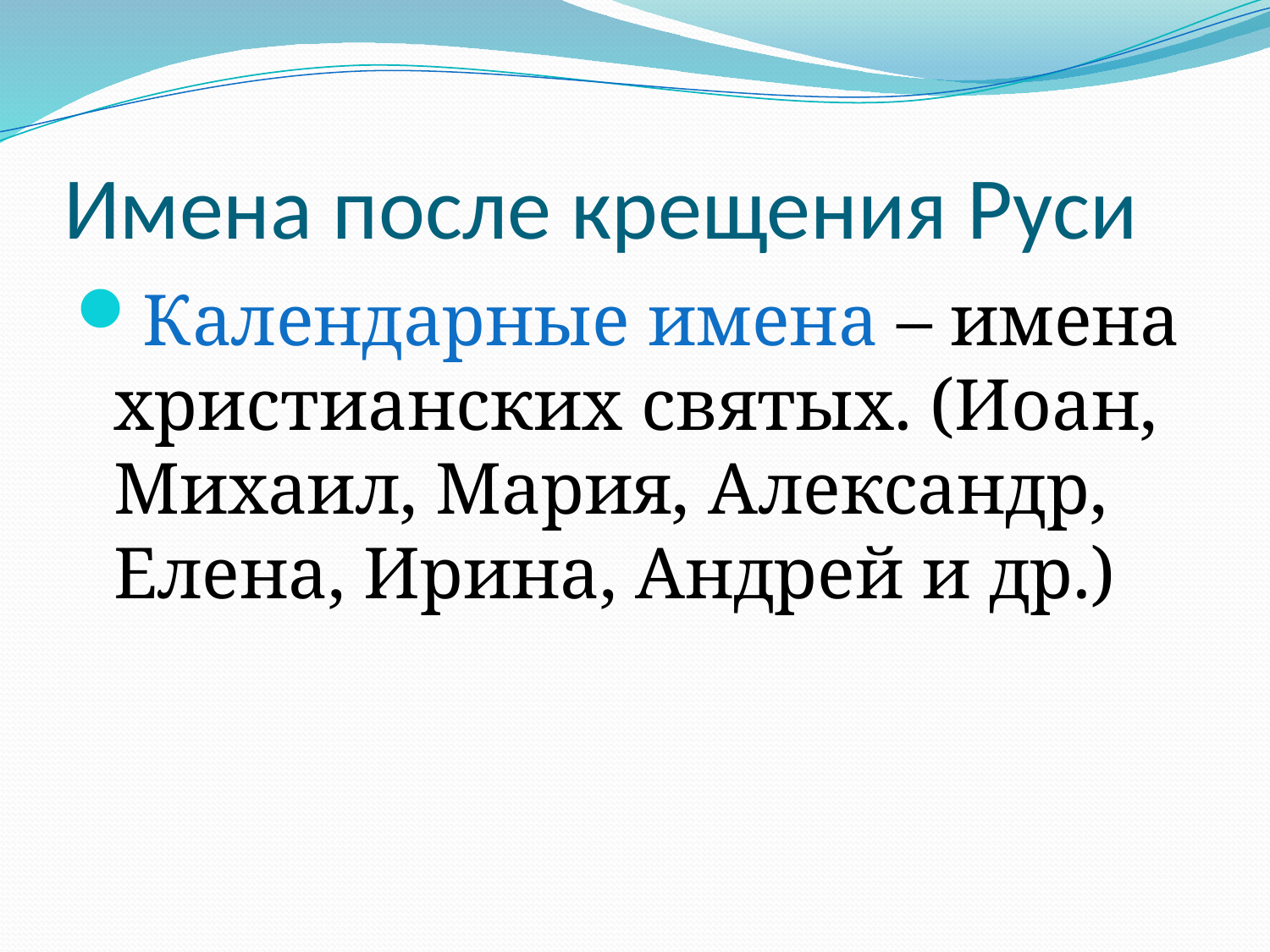

# Имена после крещения Руси
Календарные имена – имена христианских святых. (Иоан, Михаил, Мария, Александр, Елена, Ирина, Андрей и др.)